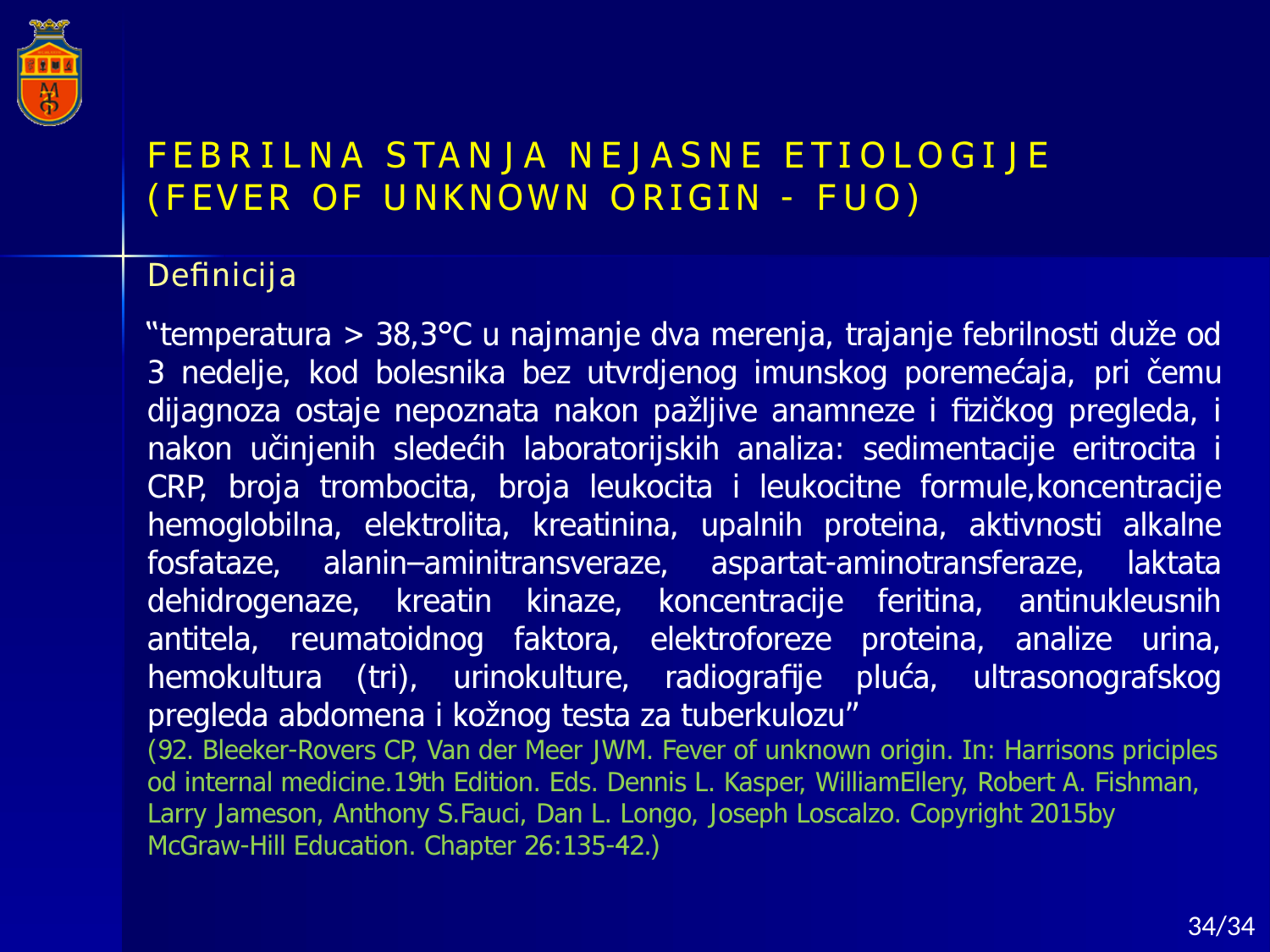

FEBRILNA STANJA NEJASNE ETIOLOGIJE
(FEVER OF UNKNOWN ORIGIN - FUO)

Definicija
“temperatura > 38,3°C u najmanje dva merenja, trajanje febrilnosti duže od 3 nedelje, kod bolesnika bez utvrdjenog imunskog poremećaja, pri čemu dijagnoza ostaje nepoznata nakon pažljive anamneze i fizičkog pregleda, i nakon učinjenih sledećih laboratorijskih analiza: sedimentacije eritrocita i CRP, broja trombocita, broja leukocita i leukocitne formule,koncentracije hemoglobilna, elektrolita, kreatinina, upalnih proteina, aktivnosti alkalne fosfataze, alanin–aminitransveraze, aspartat-aminotransferaze, laktata dehidrogenaze, kreatin kinaze, koncentracije feritina, antinukleusnih antitela, reumatoidnog faktora, elektroforeze proteina, analize urina, hemokultura (tri), urinokulture, radiografije pluća, ultrasonografskog pregleda abdomena i kožnog testa za tuberkulozu”
(92. Bleeker-Rovers CP, Van der Meer JWM. Fever of unknown origin. In: Harrisons priciples od internal medicine.19th Edition. Eds. Dennis L. Kasper, WilliamEllery, Robert A. Fishman, Larry Jameson, Anthony S.Fauci, Dan L. Longo, Joseph Loscalzo. Copyright 2015by McGraw-Hill Education. Chapter 26:135-42.)
34/34